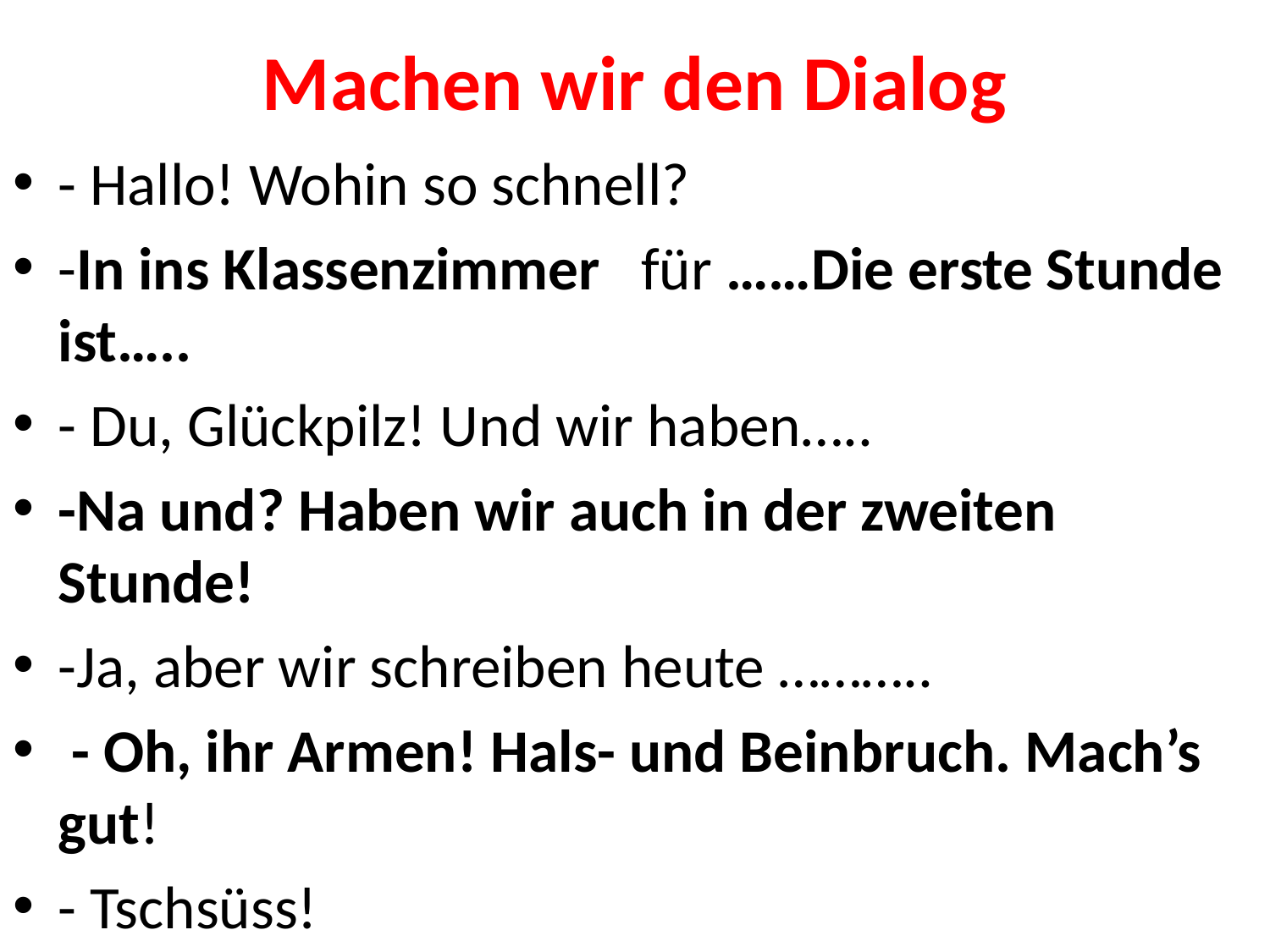

# Machen wir den Dialog
- Hallo! Wohin so schnell?
-In ins Klassenzimmer   für ……Die erste Stunde ist…..
- Du, Glückpilz! Und wir haben…..
-Na und? Haben wir auch in der zweiten Stunde!
-Ja, aber wir schreiben heute ………..
 - Oh, ihr Armen! Hals- und Beinbruch. Mach’s gut!
- Tschsüss!